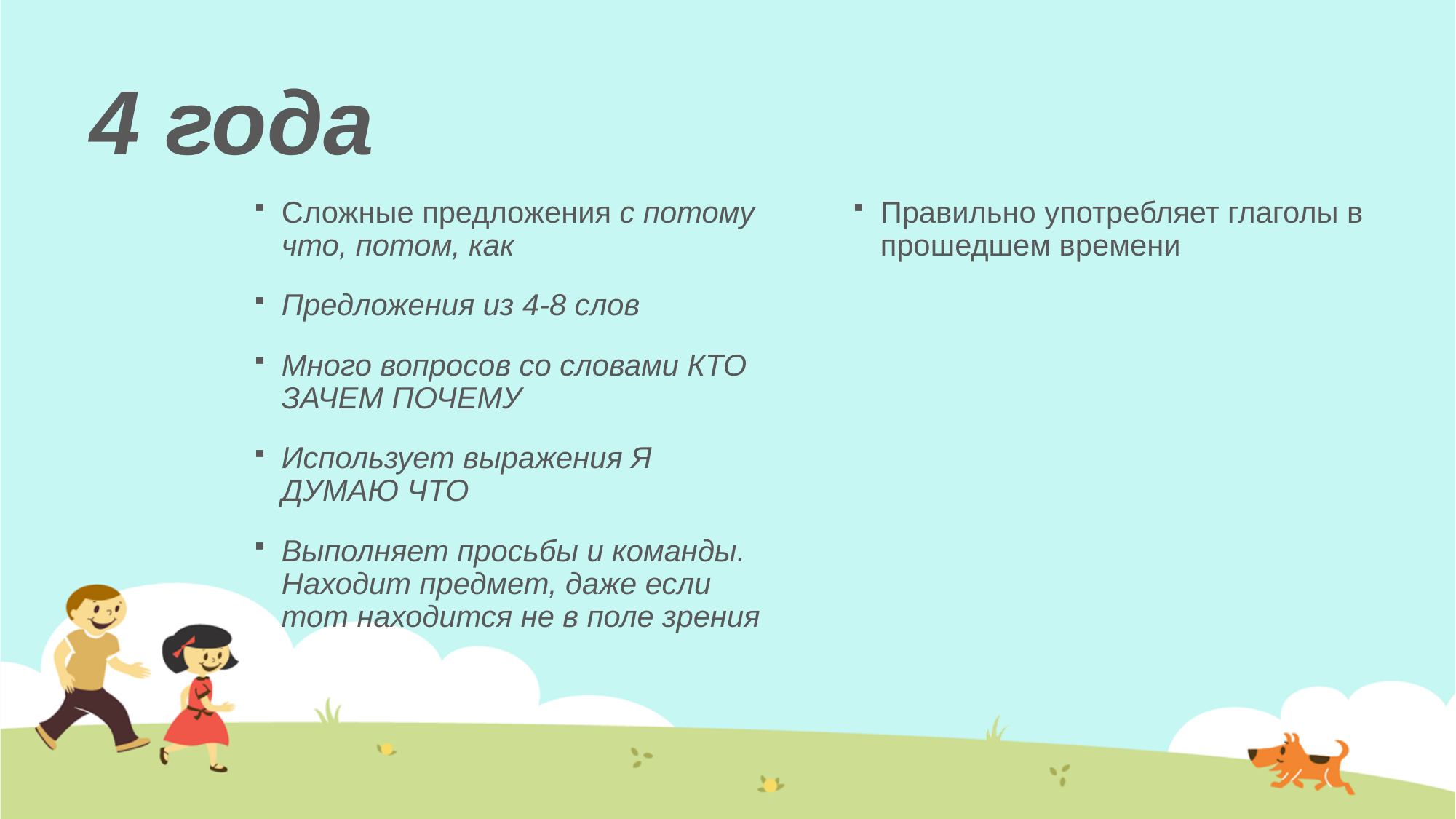

# 4 года
Сложные предложения с потому что, потом, как
Предложения из 4-8 слов
Много вопросов со словами КТО ЗАЧЕМ ПОЧЕМУ
Использует выражения Я ДУМАЮ ЧТО
Выполняет просьбы и команды. Находит предмет, даже если тот находится не в поле зрения
Правильно употребляет глаголы в прошедшем времени